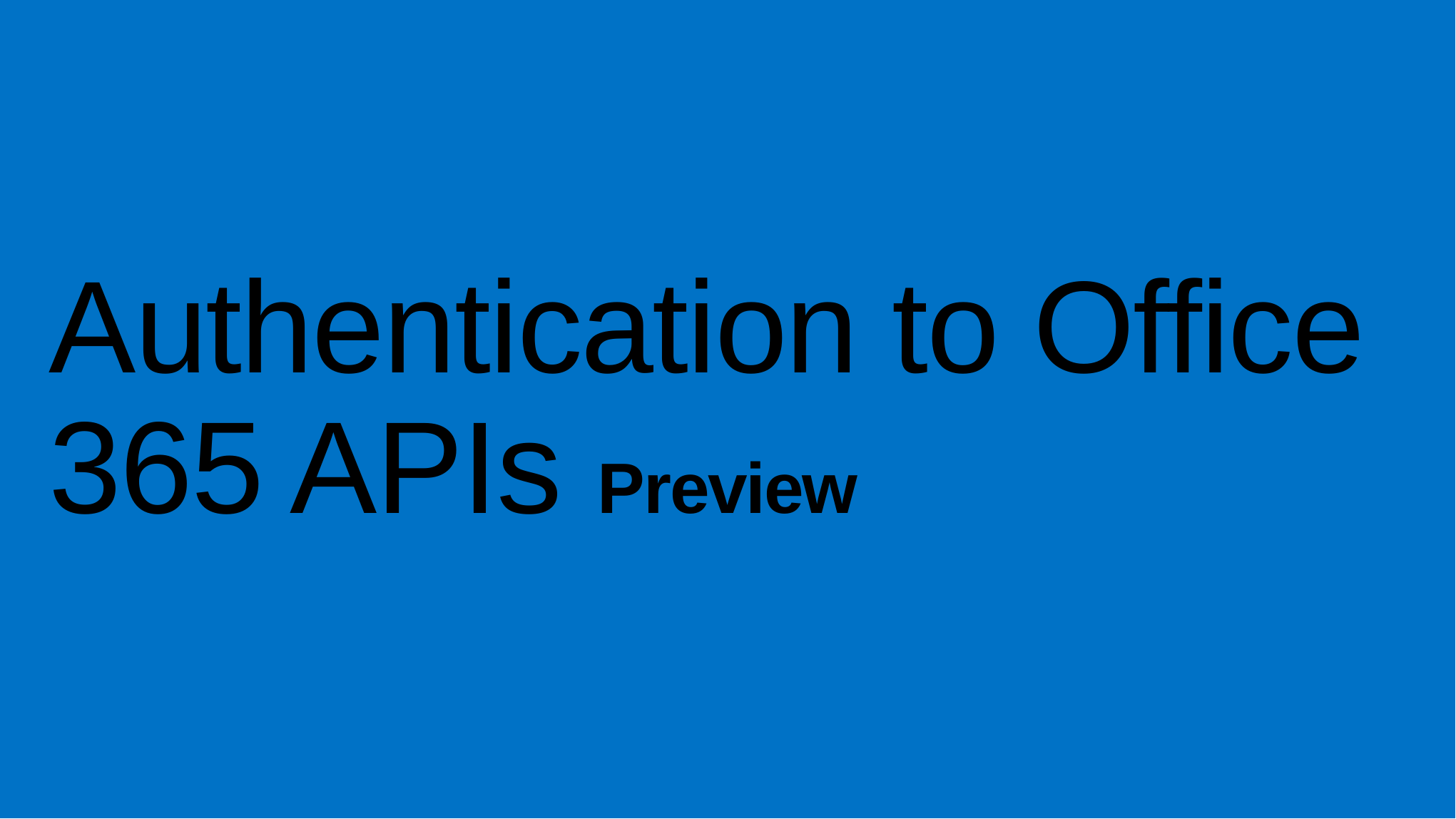

# Authentication to Office 365 APIs Preview